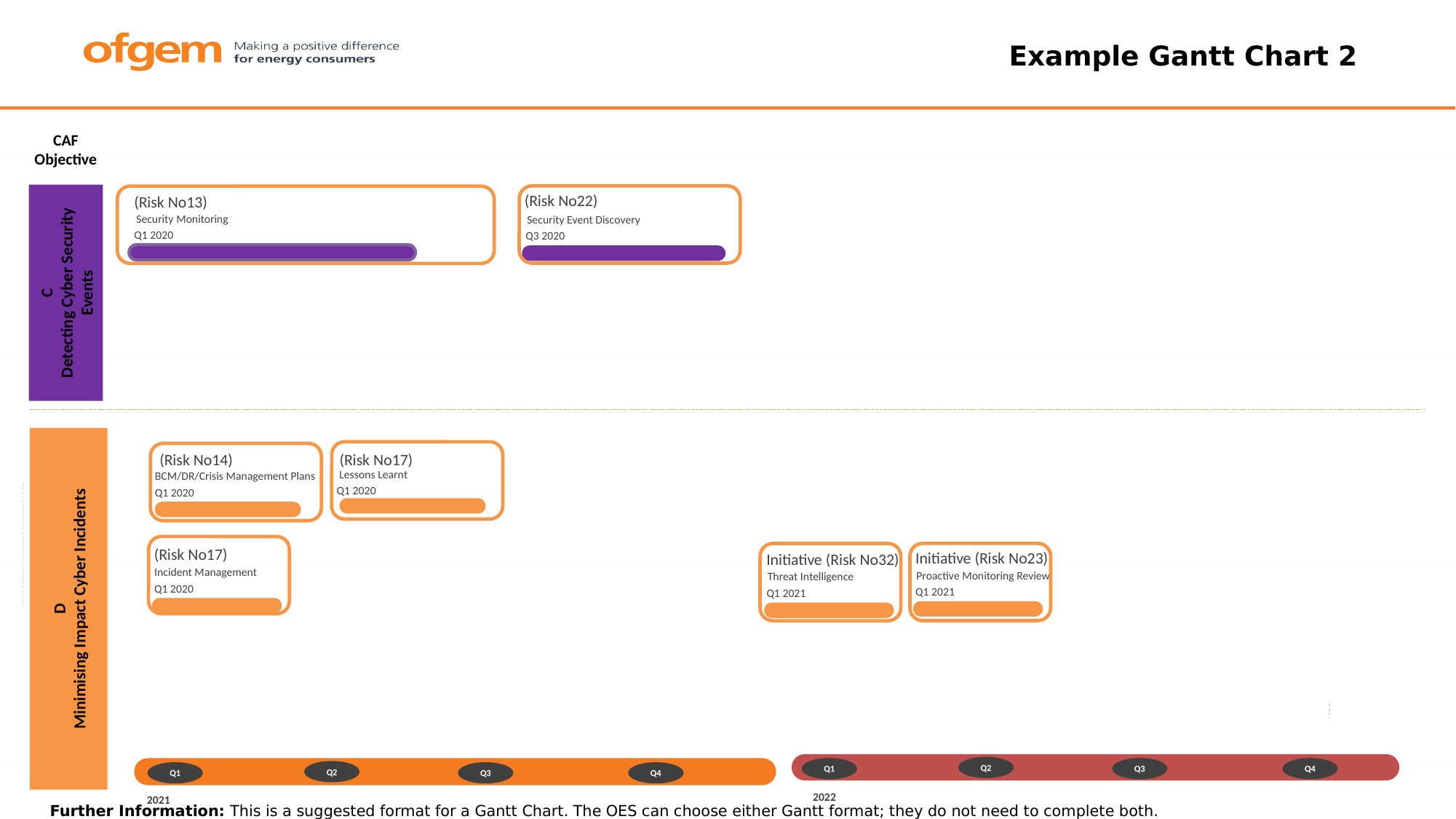

Example Gantt Chart 2
CAF Objective
C
Detecting Cyber Security Events

(Risk No22)
Security Event Discovery
Q3 2020

(Risk No13)
Security Monitoring
Q1 2020

D
Minimising Impact Cyber Incidents

(Risk No17)
(Risk No14)
BCM/DR/Crisis Management Plans
Q1 2020

Lessons Learnt
Q1 2020

(Risk No17)
Incident Management
Q1 2020

Initiative (Risk No23)
Proactive Monitoring Review
Q1 2021

Initiative (Risk No32)
Threat Intelligence
Q1 2021

Q4
Q3
Q2
Q1
Q2
Q1
Q1

Q2
Q4

Q2
Q1
Q3
Q4
Q2
Q1
Q3
Q4

2022
2021
Further Information: This is a suggested format for a Gantt Chart. The OES can choose either Gantt format; they do not need to complete both.